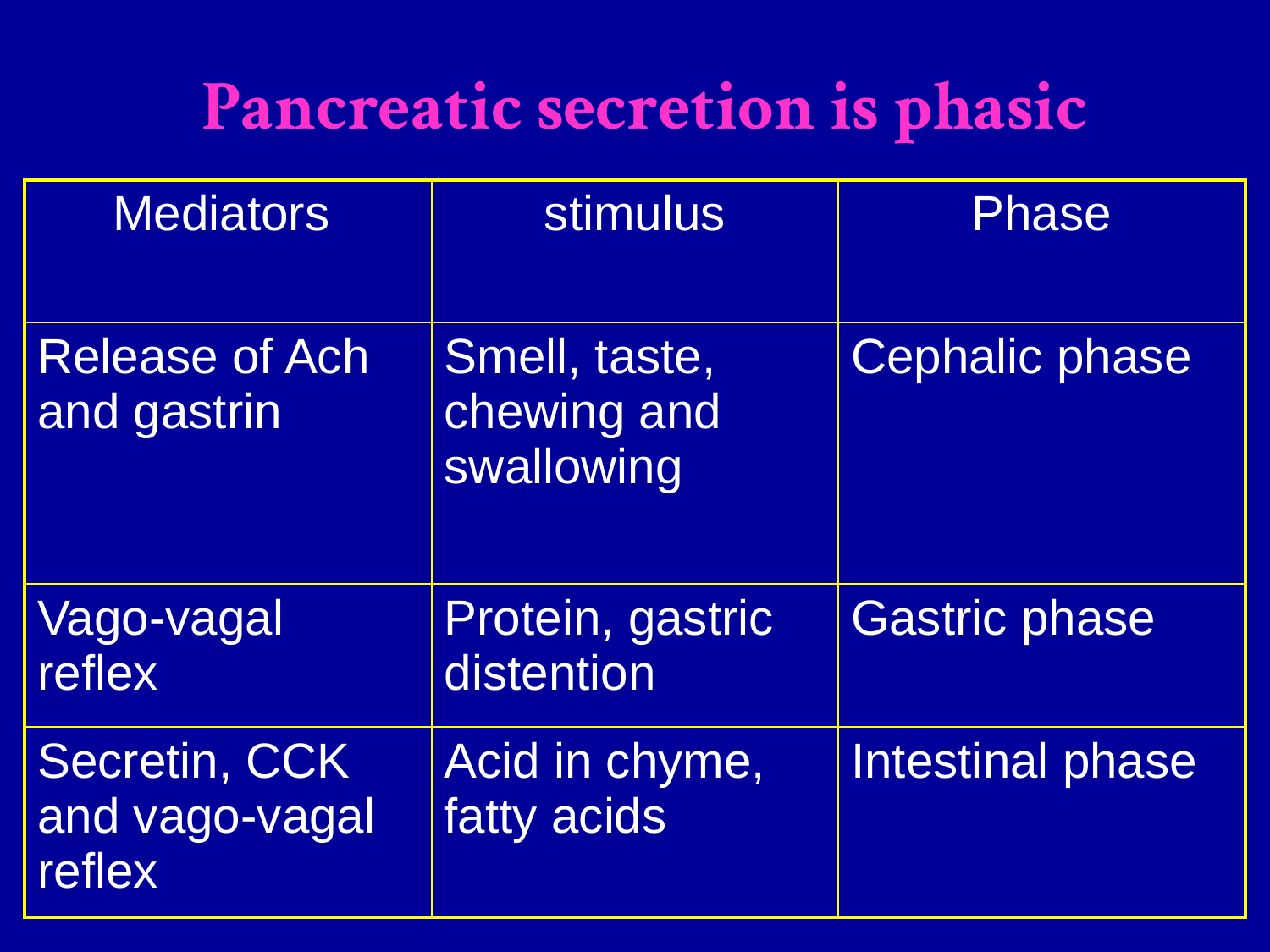

# Pancreatic secretion is phasic
| Mediators | stimulus | Phase |
| --- | --- | --- |
| Release of Ach and gastrin | Smell, taste, chewing and swallowing | Cephalic phase |
| Vago-vagal reflex | Protein, gastric distention | Gastric phase |
| Secretin, CCK and vago-vagal reflex | Acid in chyme, fatty acids | Intestinal phase |